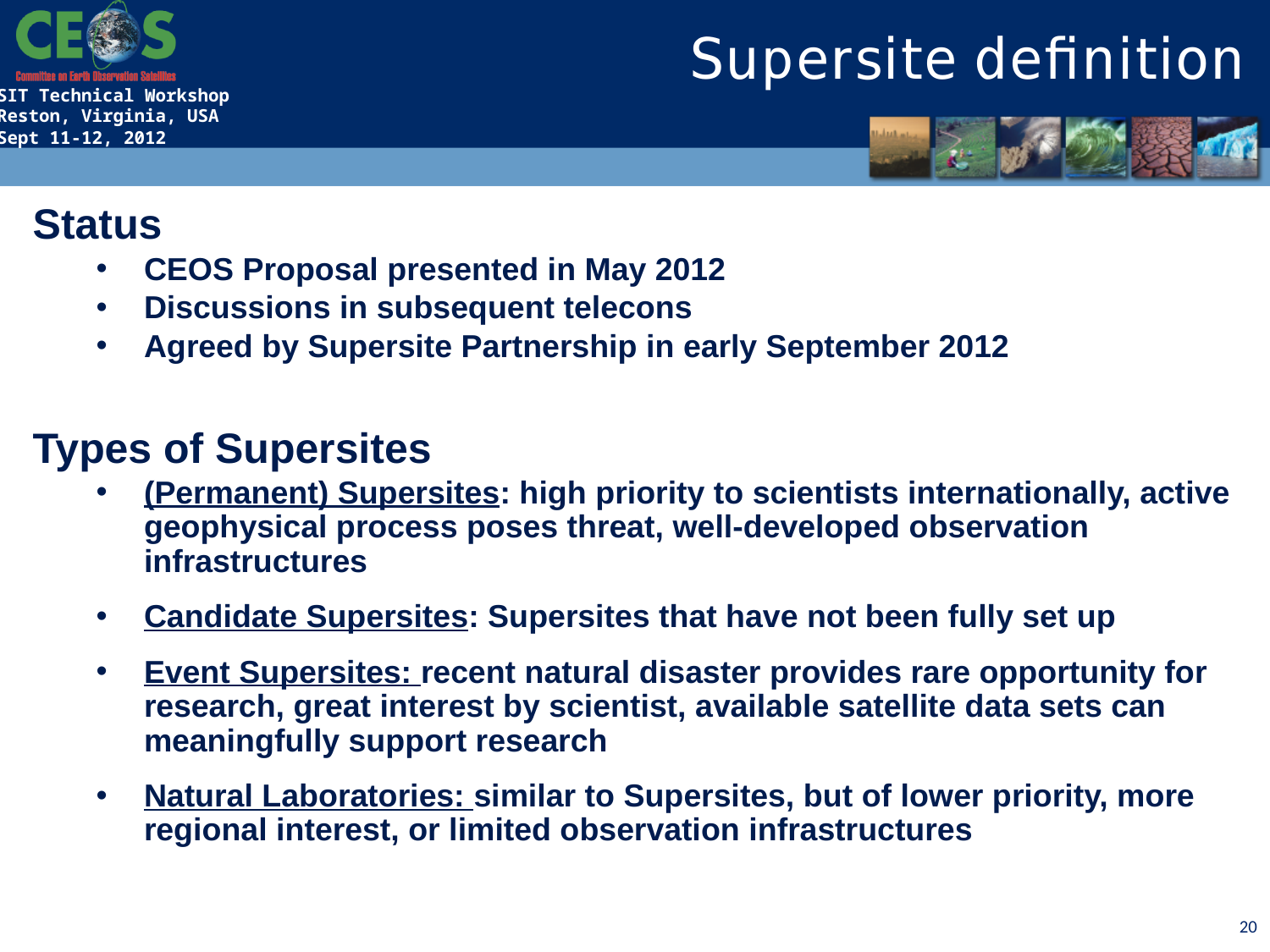

Supersite definition
Status
CEOS Proposal presented in May 2012
Discussions in subsequent telecons
Agreed by Supersite Partnership in early September 2012

Types of Supersites
(Permanent) Supersites: high priority to scientists internationally, active geophysical process poses threat, well-developed observation infrastructures
Candidate Supersites: Supersites that have not been fully set up
Event Supersites: recent natural disaster provides rare opportunity for research, great interest by scientist, available satellite data sets can meaningfully support research
Natural Laboratories: similar to Supersites, but of lower priority, more regional interest, or limited observation infrastructures

20